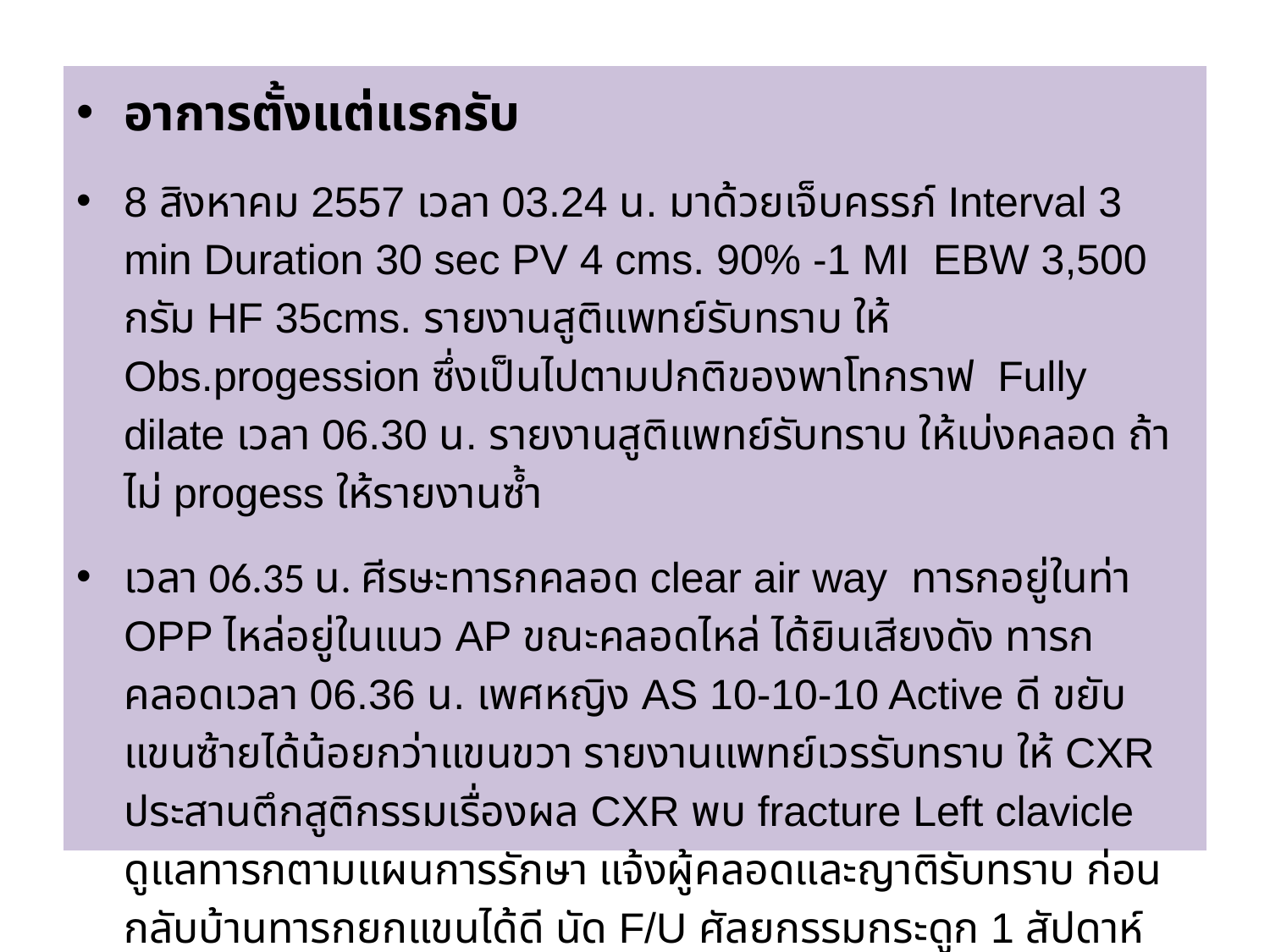

อาการตั้งแต่แรกรับ
8 สิงหาคม 2557 เวลา 03.24 น. มาด้วยเจ็บครรภ์ Interval 3 min Duration 30 sec PV 4 cms. 90% -1 MI  EBW 3,500 กรัม HF 35cms. รายงานสูติแพทย์รับทราบ ให้ Obs.progession ซึ่งเป็นไปตามปกติของพาโทกราฟ  Fully dilate เวลา 06.30 น. รายงานสูติแพทย์รับทราบ ให้เบ่งคลอด ถ้าไม่ progess ให้รายงานซ้ำ
เวลา 06.35 น. ศีรษะทารกคลอด clear air way  ทารกอยู่ในท่า OPP ไหล่อยู่ในแนว AP ขณะคลอดไหล่ ได้ยินเสียงดัง ทารกคลอดเวลา 06.36 น. เพศหญิง AS 10-10-10 Active ดี ขยับแขนซ้ายได้น้อยกว่าแขนขวา รายงานแพทย์เวรรับทราบ ให้ CXR  ประสานตึกสูติกรรมเรื่องผล CXR พบ fracture Left clavicle ดูแลทารกตามแผนการรักษา แจ้งผู้คลอดและญาติรับทราบ ก่อนกลับบ้านทารกยกแขนได้ดี นัด F/U ศัลยกรรมกระดูก 1 สัปดาห์